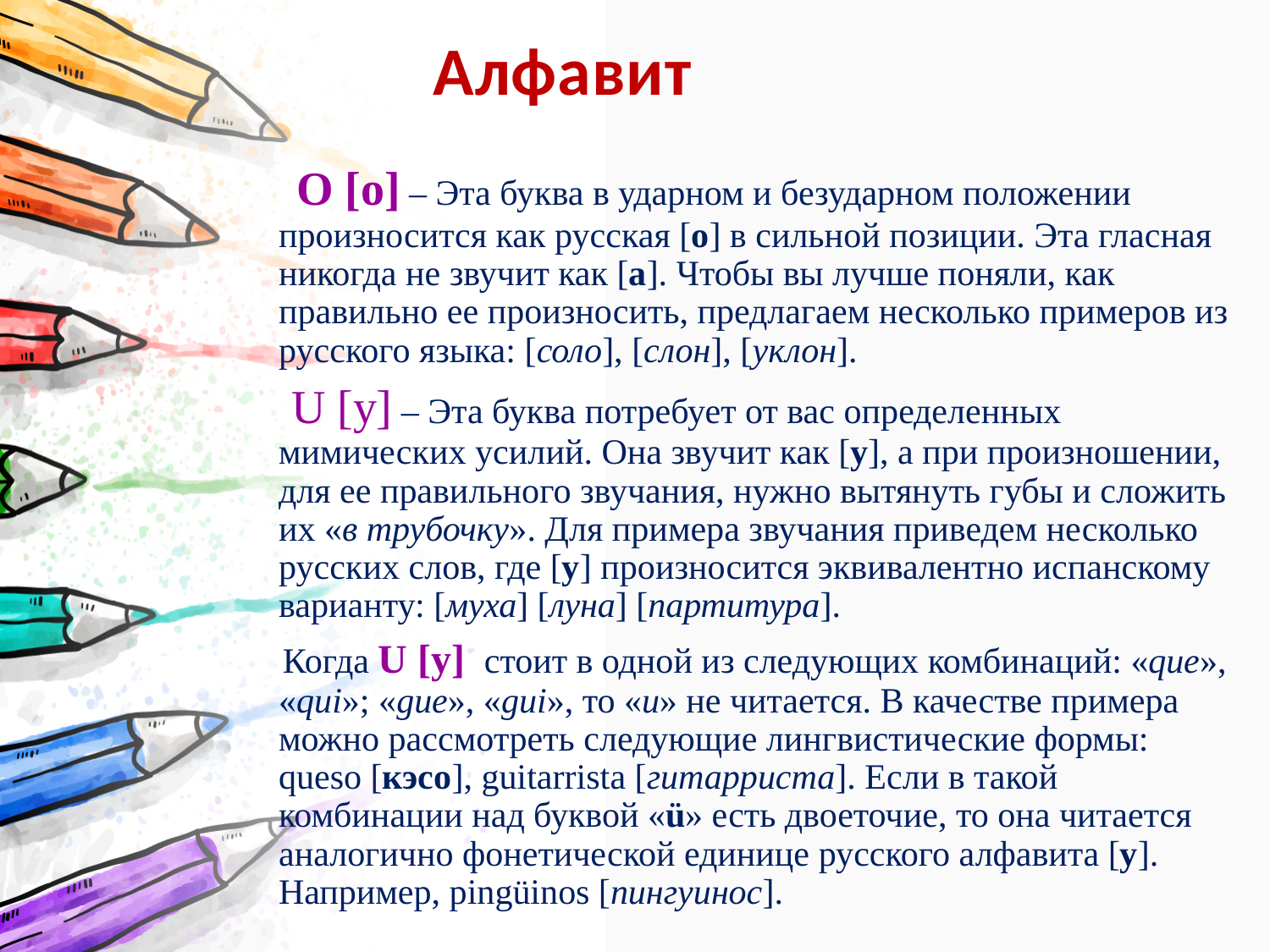

# Алфавит
   O [о] – Эта буква в ударном и безударном положении произносится как русская [o] в сильной позиции. Эта гласная никогда не звучит как [а]. Чтобы вы лучше поняли, как правильно ее произносить, предлагаем несколько примеров из русского языка: [соло], [слон], [уклон].
    U [у] – Эта буква потребует от вас определенных мимических усилий. Она звучит как [у], а при произношении, для ее правильного звучания, нужно вытянуть губы и сложить их «в трубочку». Для примера звучания приведем несколько русских слов, где [у] произносится эквивалентно испанскому варианту: [муха] [луна] [партитура].
   Когда U [у]  стоит в одной из следующих комбинаций: «que», «qui»; «gue», «gui», то «u» не читается. В качестве примера можно рассмотреть следующие лингвистические формы: queso [кэсо], guitarrista [гитарриста]. Если в такой комбинации над буквой «ü» есть двоеточие, то она читается аналогично фонетической единице русского алфавита [у]. Например, pingüinos [пингуинос].